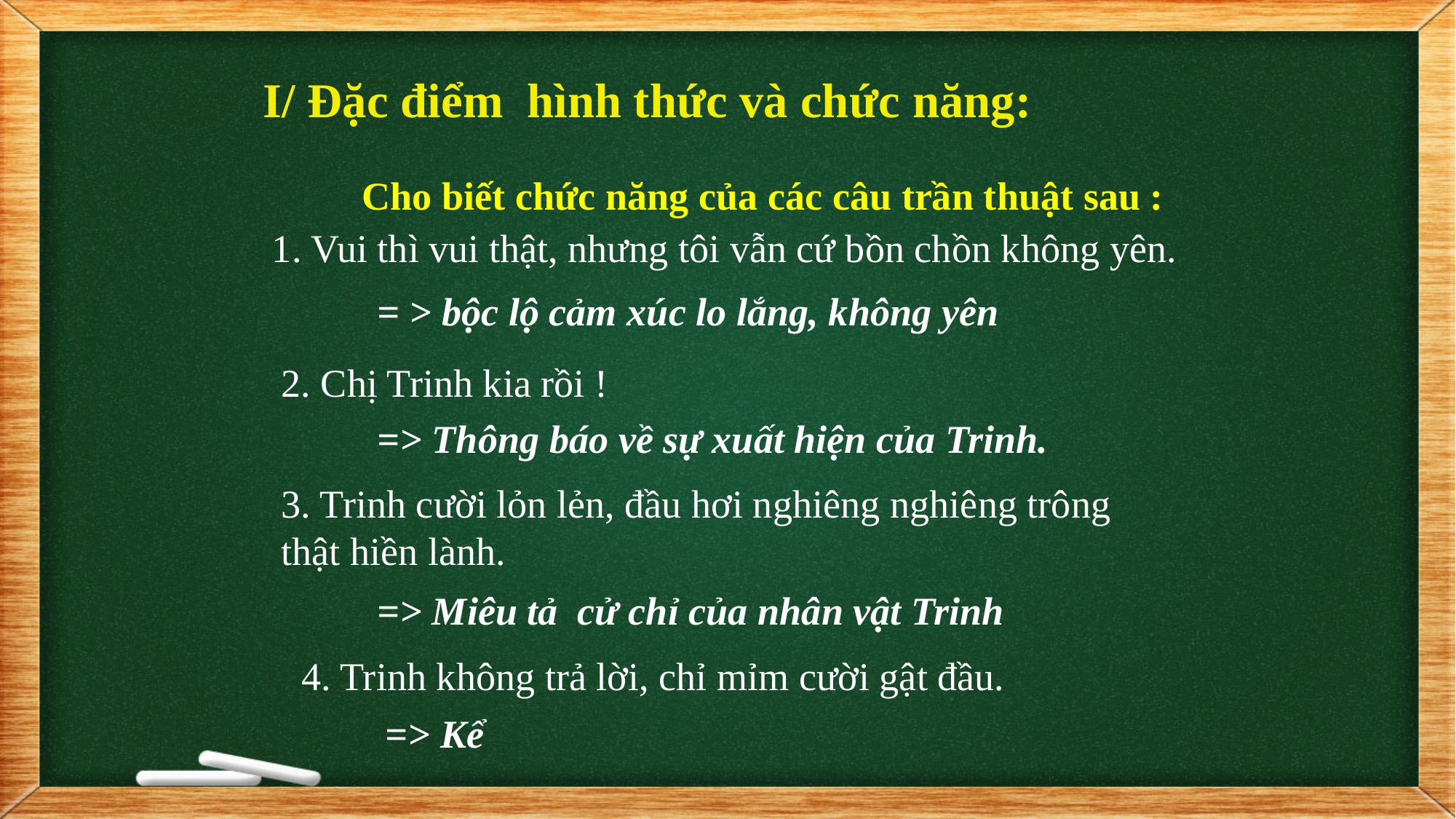

I/ Đặc điểm  hình thức và chức năng:
  Cho biết chức năng của các câu trần thuật sau :
1. Vui thì vui thật, nhưng tôi vẫn cứ bồn chồn không yên.
= > bộc lộ cảm xúc lo lắng, không yên
2. Chị Trinh kia rồi !
=> Thông báo về sự xuất hiện của Trinh.
3. Trinh cười lỏn lẻn, đầu hơi nghiêng nghiêng trông thật hiền lành.

=> Miêu tả  cử chỉ của nhân vật Trinh
4. Trinh không trả lời, chỉ mỉm cười gật đầu.
=> Kể